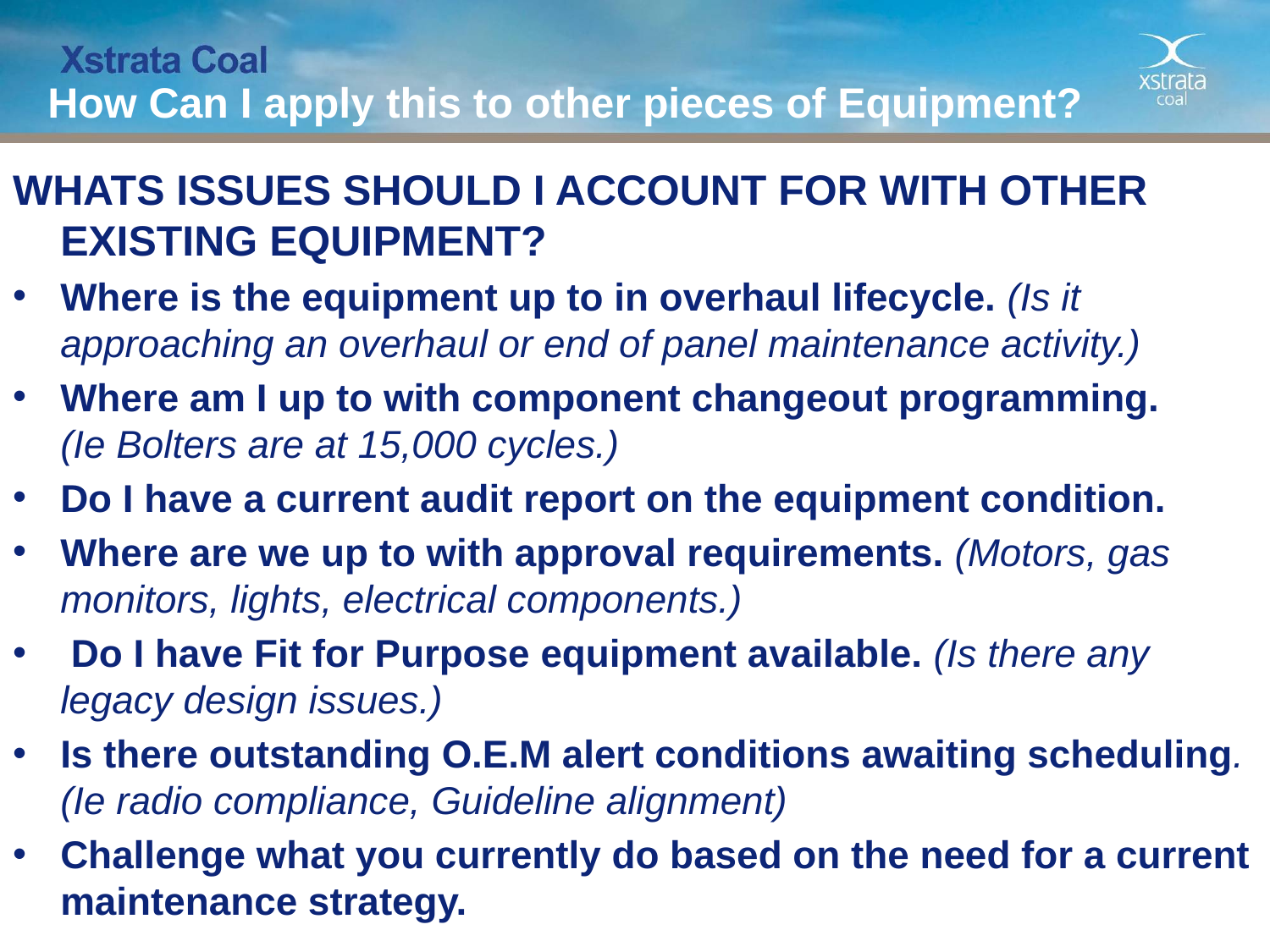

How Can I apply this to other pieces of Equipment?
WHATS ISSUES SHOULD I ACCOUNT FOR WITH OTHER EXISTING EQUIPMENT?
Where is the equipment up to in overhaul lifecycle. (Is it approaching an overhaul or end of panel maintenance activity.)
Where am I up to with component changeout programming.     (Ie Bolters are at 15,000 cycles.)
Do I have a current audit report on the equipment condition.
Where are we up to with approval requirements. (Motors, gas monitors, lights, electrical components.)
 Do I have Fit for Purpose equipment available. (Is there any legacy design issues.)
Is there outstanding O.E.M alert conditions awaiting scheduling. (Ie radio compliance, Guideline alignment)
Challenge what you currently do based on the need for a current maintenance strategy.